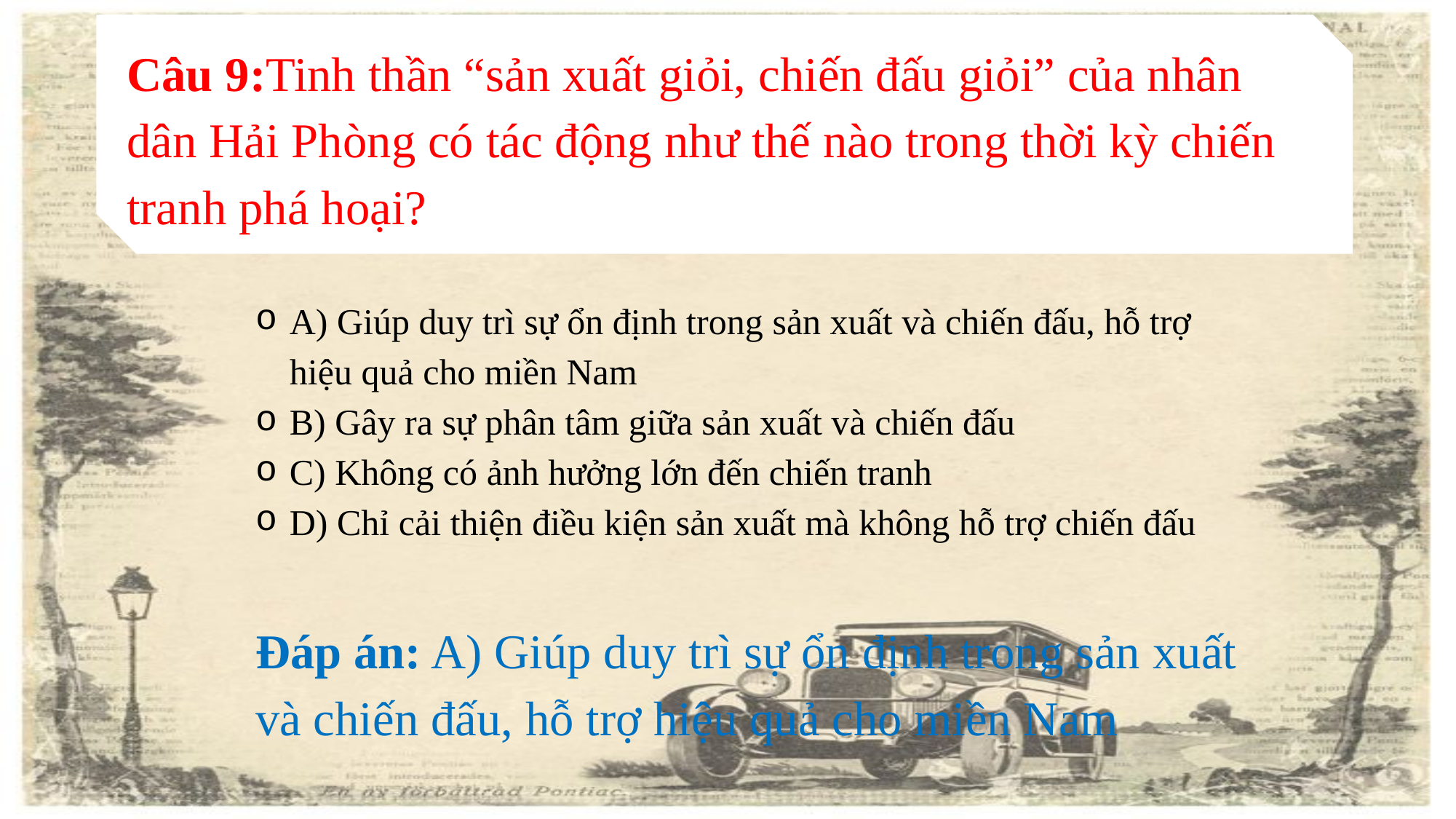

Câu 9:Tinh thần “sản xuất giỏi, chiến đấu giỏi” của nhân dân Hải Phòng có tác động như thế nào trong thời kỳ chiến tranh phá hoại?
A) Giúp duy trì sự ổn định trong sản xuất và chiến đấu, hỗ trợ hiệu quả cho miền Nam
B) Gây ra sự phân tâm giữa sản xuất và chiến đấu
C) Không có ảnh hưởng lớn đến chiến tranh
D) Chỉ cải thiện điều kiện sản xuất mà không hỗ trợ chiến đấu

Đáp án: A) Giúp duy trì sự ổn định trong sản xuất và chiến đấu, hỗ trợ hiệu quả cho miền Nam